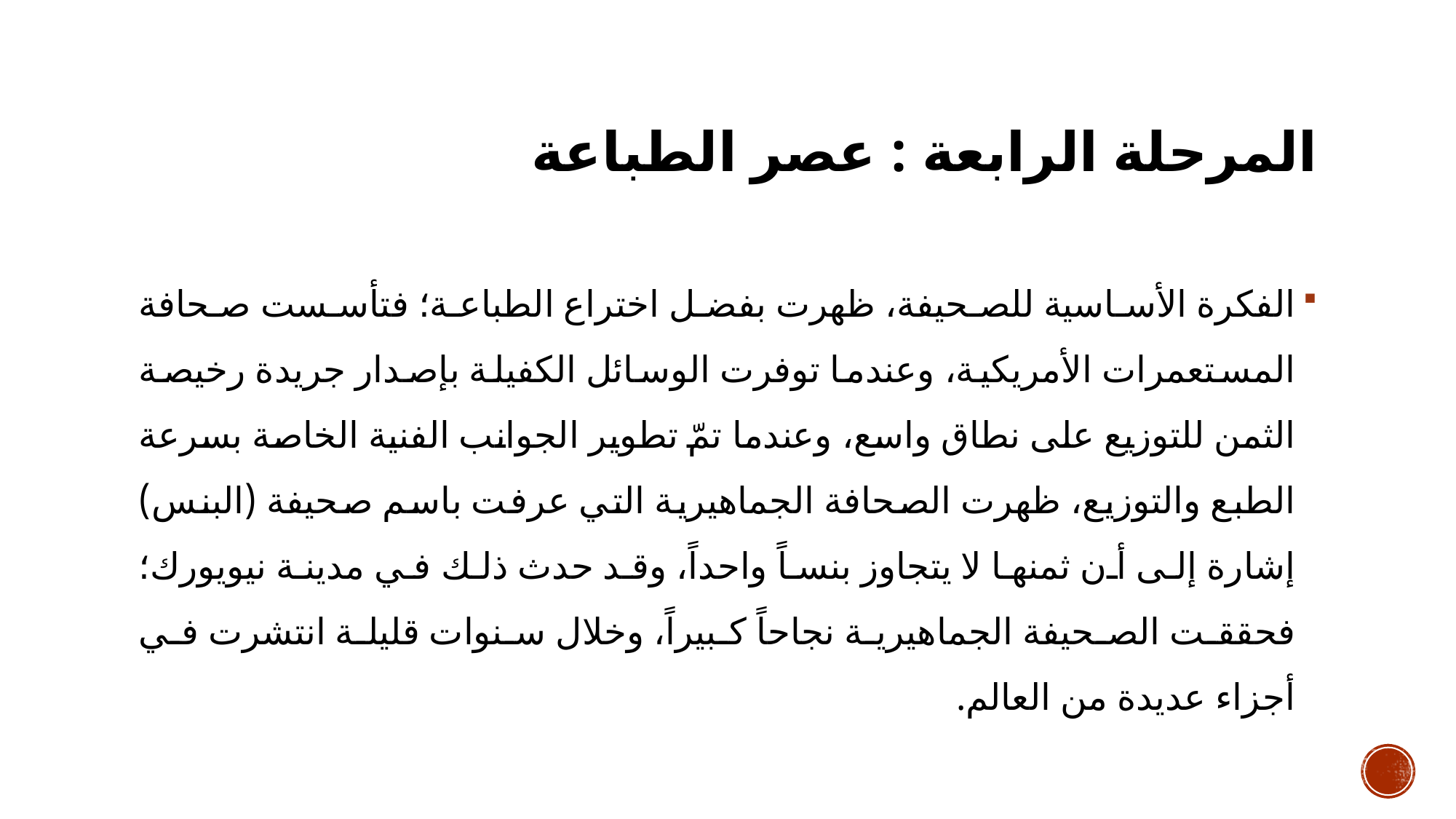

# المرحلة الرابعة : عصر الطباعة
الفكرة الأساسية للصحيفة، ظهرت بفضل اختراع الطباعة؛ فتأسست صحافة المستعمرات الأمريكية، وعندما توفرت الوسائل الكفيلة بإصدار جريدة رخيصة الثمن للتوزيع على نطاق واسع، وعندما تمّ تطوير الجوانب الفنية الخاصة بسرعة الطبع والتوزيع، ظهرت الصحافة الجماهيرية التي عرفت باسم صحيفة (البنس) إشارة إلى أن ثمنها لا يتجاوز بنساً واحداً، وقد حدث ذلك في مدينة نيويورك؛ فحققت الصحيفة الجماهيرية نجاحاً كبيراً، وخلال سنوات قليلة انتشرت في أجزاء عديدة من العالم.